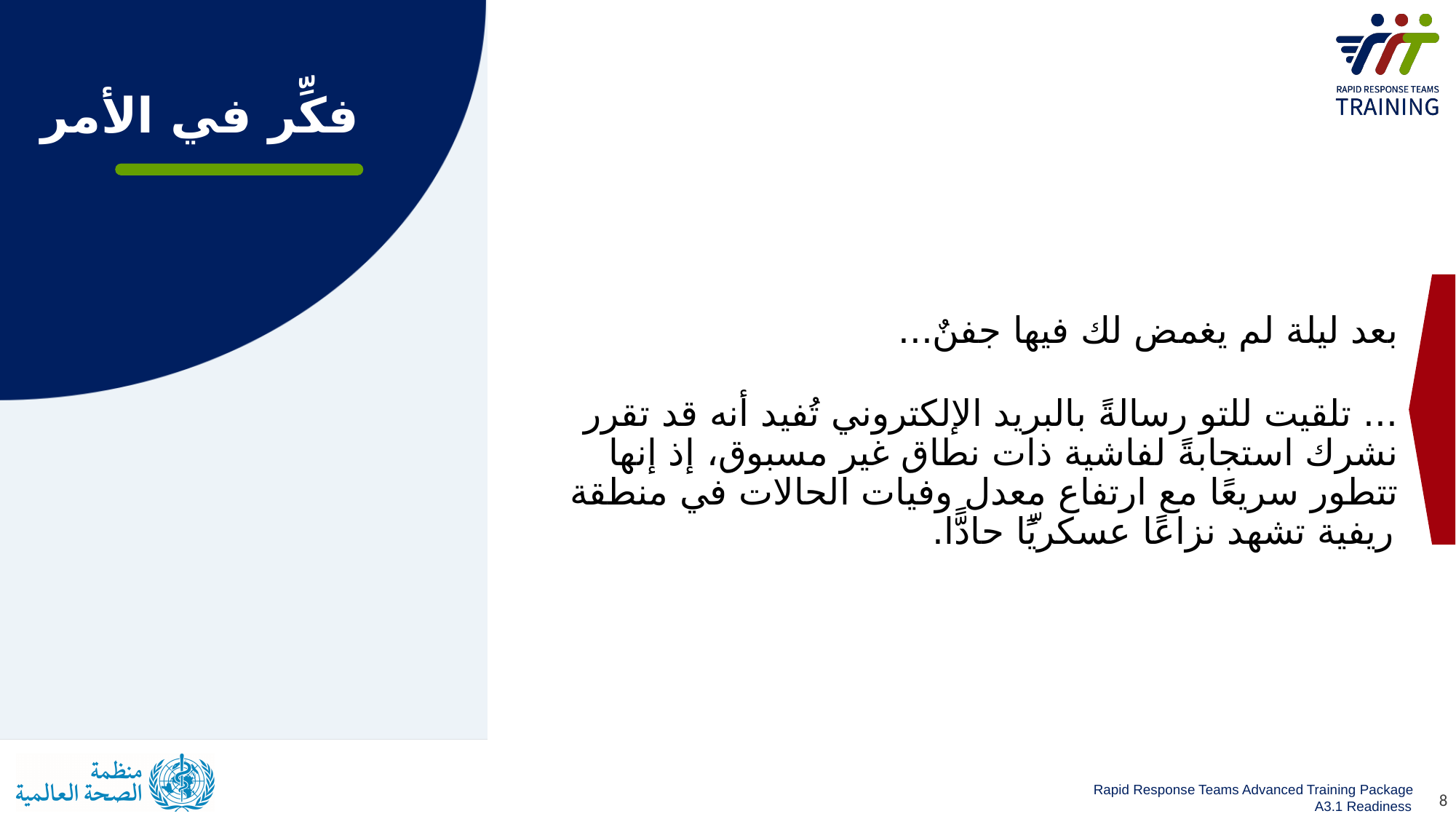

فكِّر في الأمر
بعد ليلة لم يغمض لك فيها جفنٌ...
... تلقيت للتو رسالةً بالبريد الإلكتروني تُفيد أنه قد تقرر نشرك استجابةً لفاشية ذات نطاق غير مسبوق، إذ إنها تتطور سريعًا مع ارتفاع معدل وفيات الحالات في منطقة ريفية تشهد نزاعًا عسكريًّا حادًّا.

8